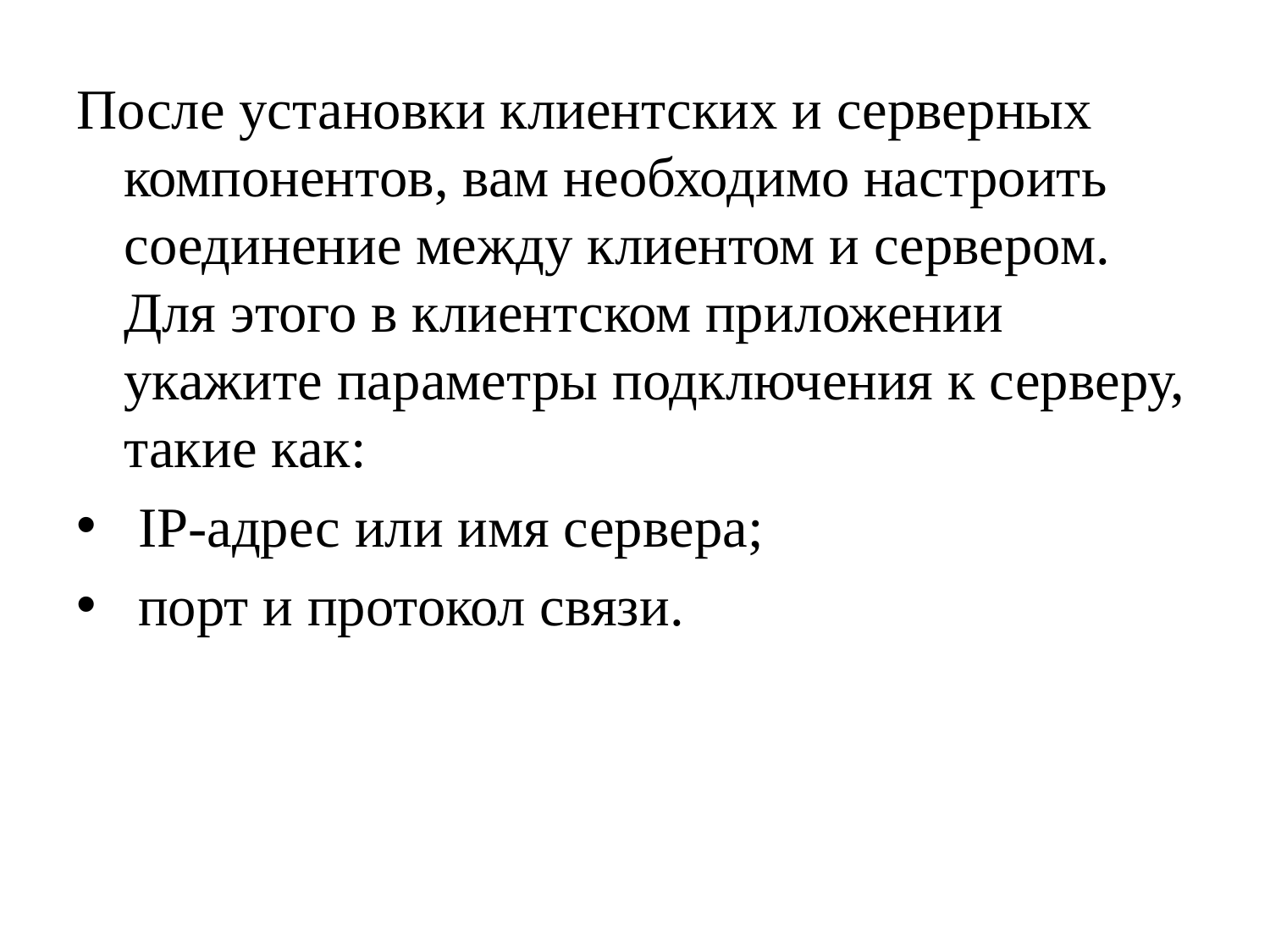

После установки клиентских и серверных компонентов, вам необходимо настроить соединение между клиентом и сервером. Для этого в клиентском приложении укажите параметры подключения к серверу, такие как:
 IP-адрес или имя сервера;
 порт и протокол связи.